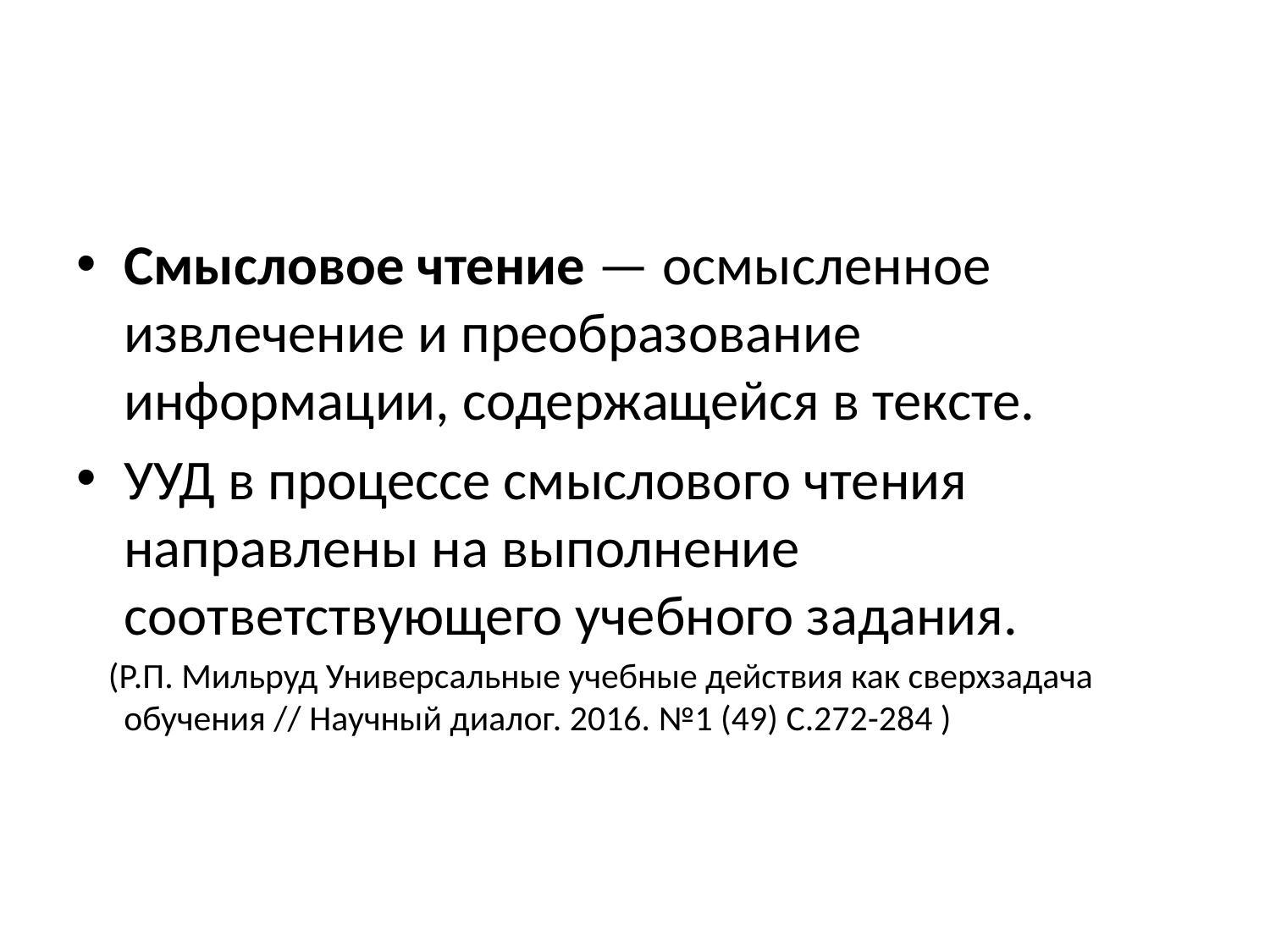

#
Смысловое чтение — осмысленное извлечение и преобразование информации, содержащейся в тексте.
УУД в процессе смыслового чтения направлены на выполнение соответствующего учебного задания.
    (Р.П. Мильруд Универсальные учебные действия как сверхзадача обучения // Научный диалог. 2016. №1 (49) С.272-284 )